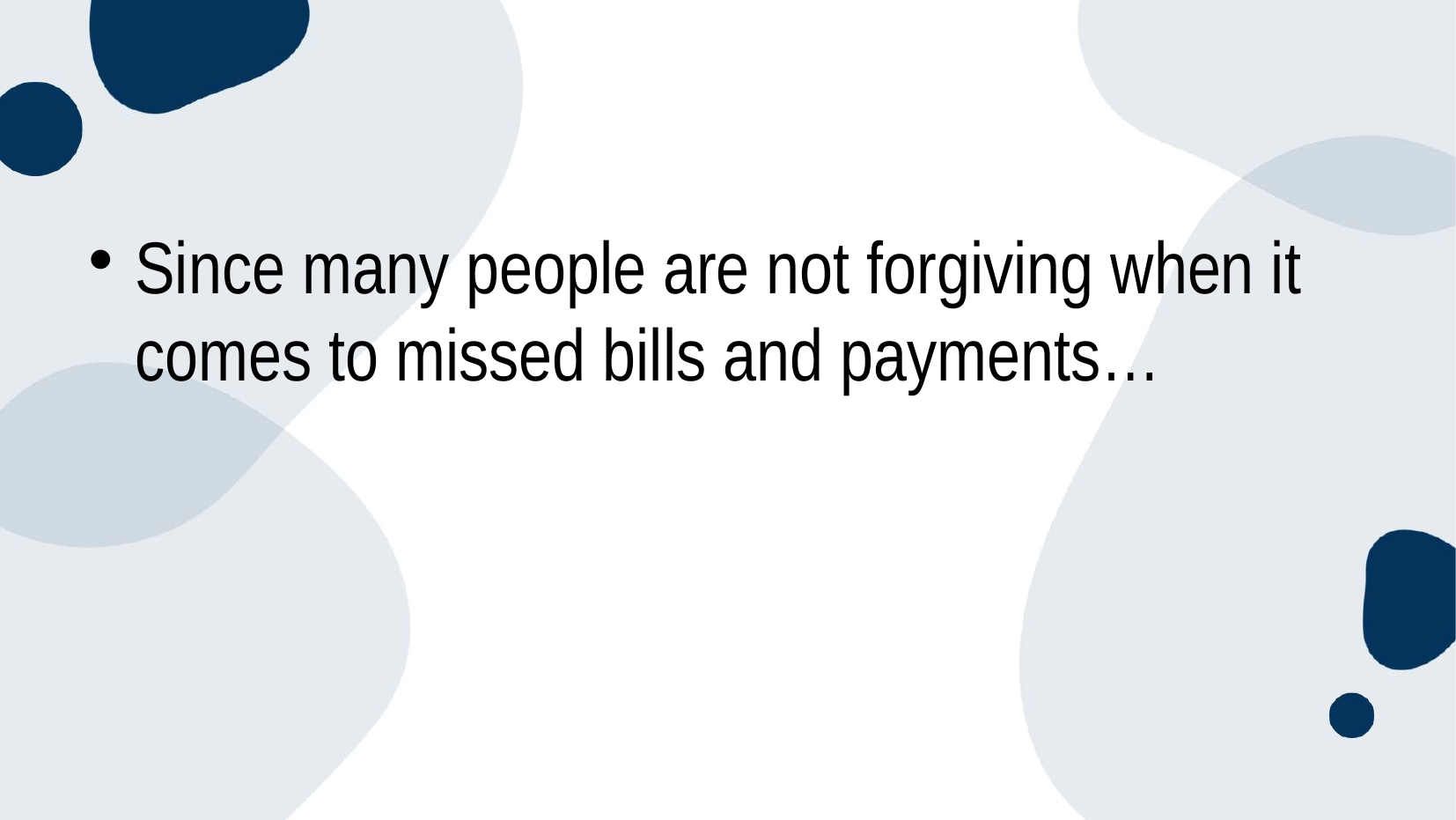

Since many people are not forgiving when it comes to missed bills and payments…